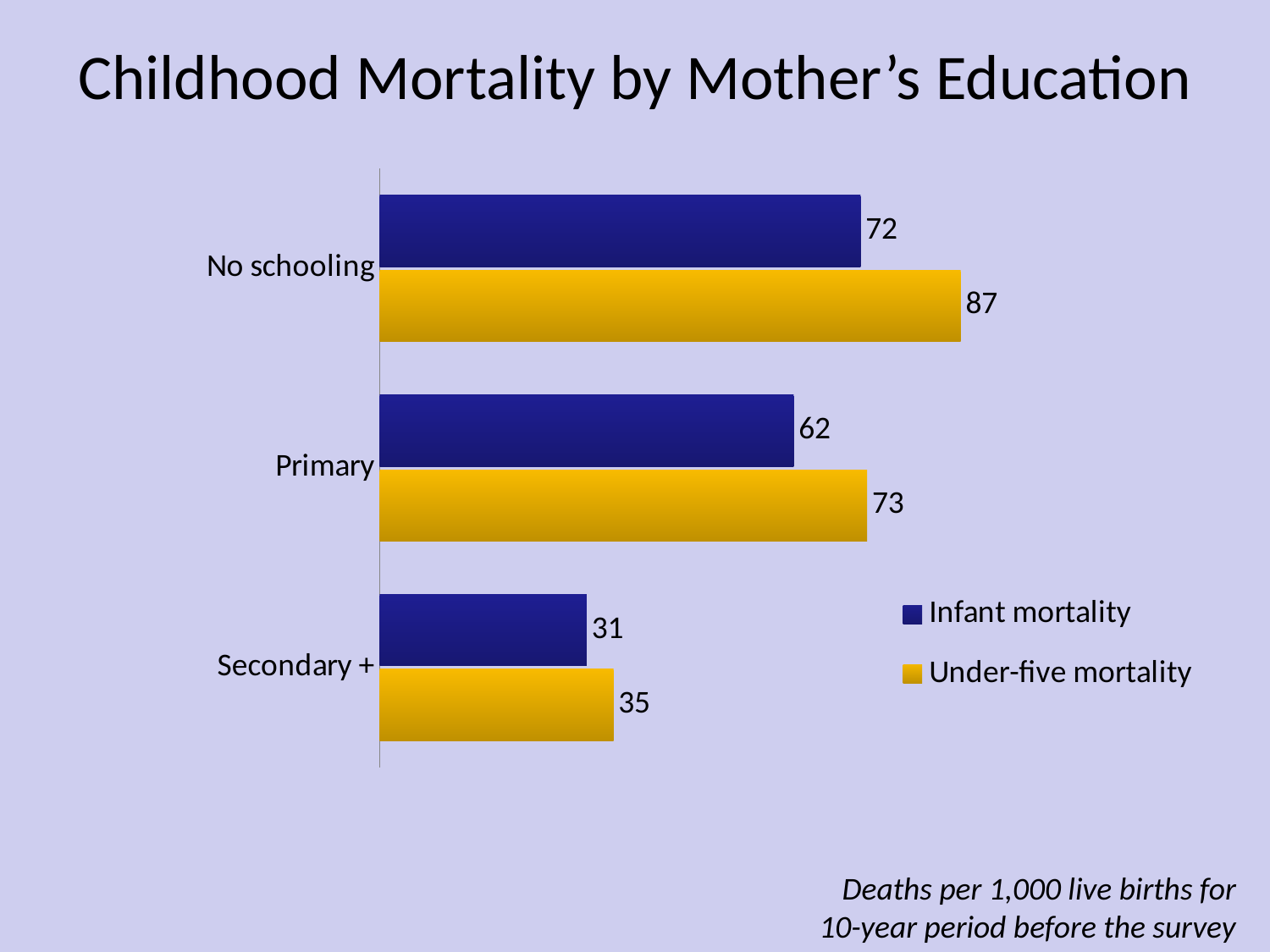

# Childhood Mortality by Mother’s Education

### Chart

| Category | Under-five mortality | Infant mortality |
|---|---|---|
| Secondary + | 35.0 | 31.0 |
| Primary | 73.0 | 62.0 |
| No schooling | 87.0 | 72.0 |
Deaths per 1,000 live births for 10-year period before the survey